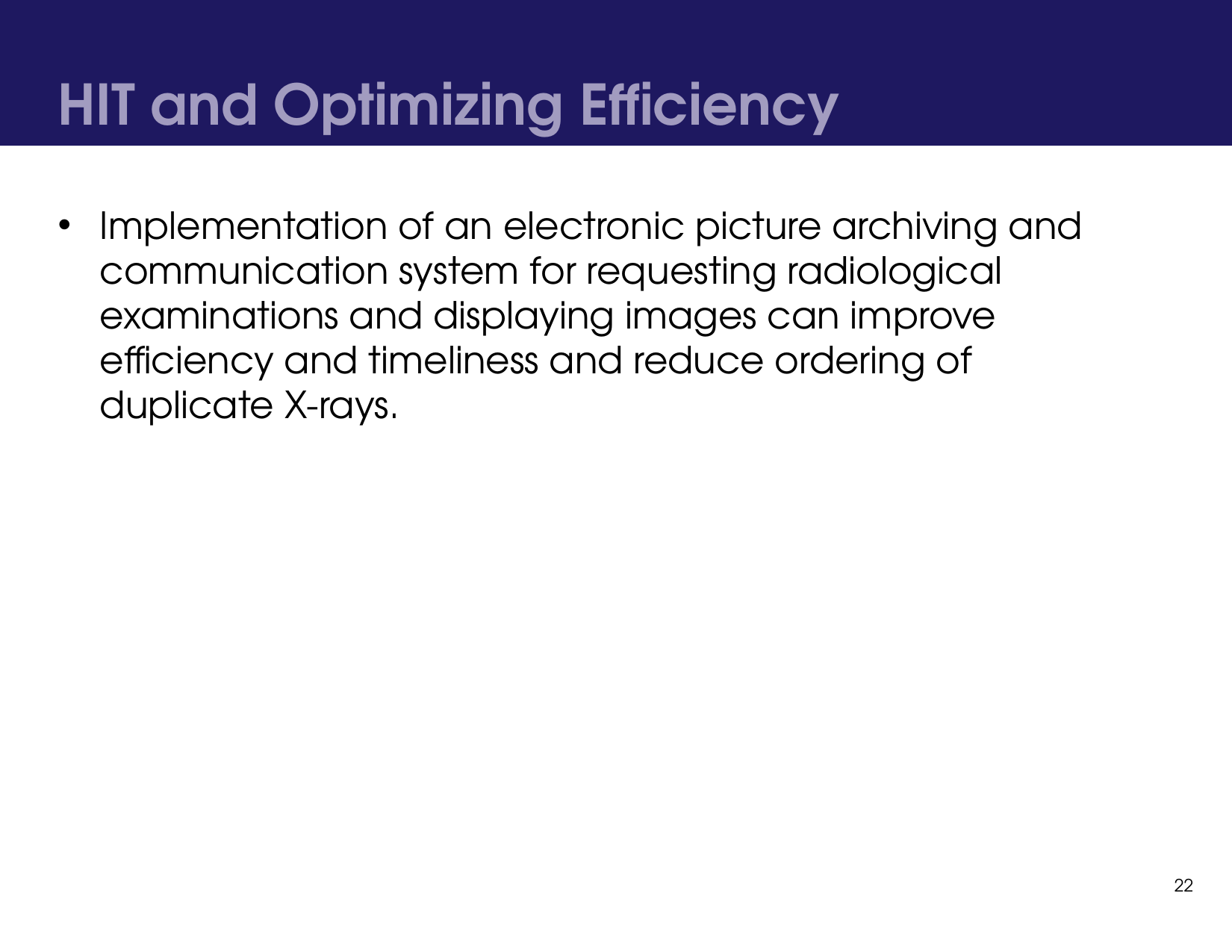

# HIT and Optimizing Efficiency
Implementation of an electronic picture archiving and communication system for requesting radiological examinations and displaying images can improve efficiency and timeliness and reduce ordering of duplicate X-rays.
22